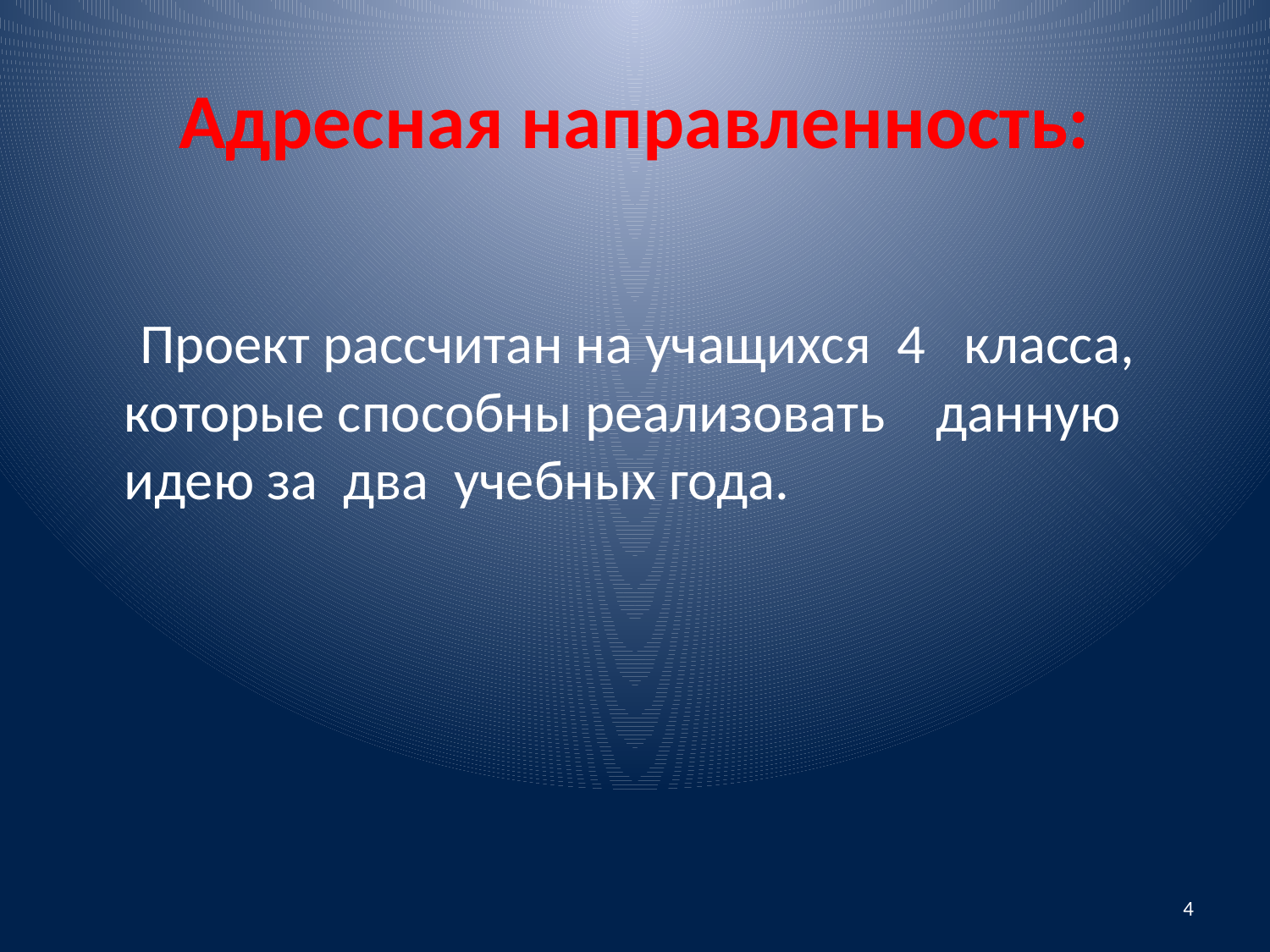

# Адресная направленность:

     Проект рассчитан на учащихся  4   класса, которые способны реализовать    данную идею за  два  учебных года.

4